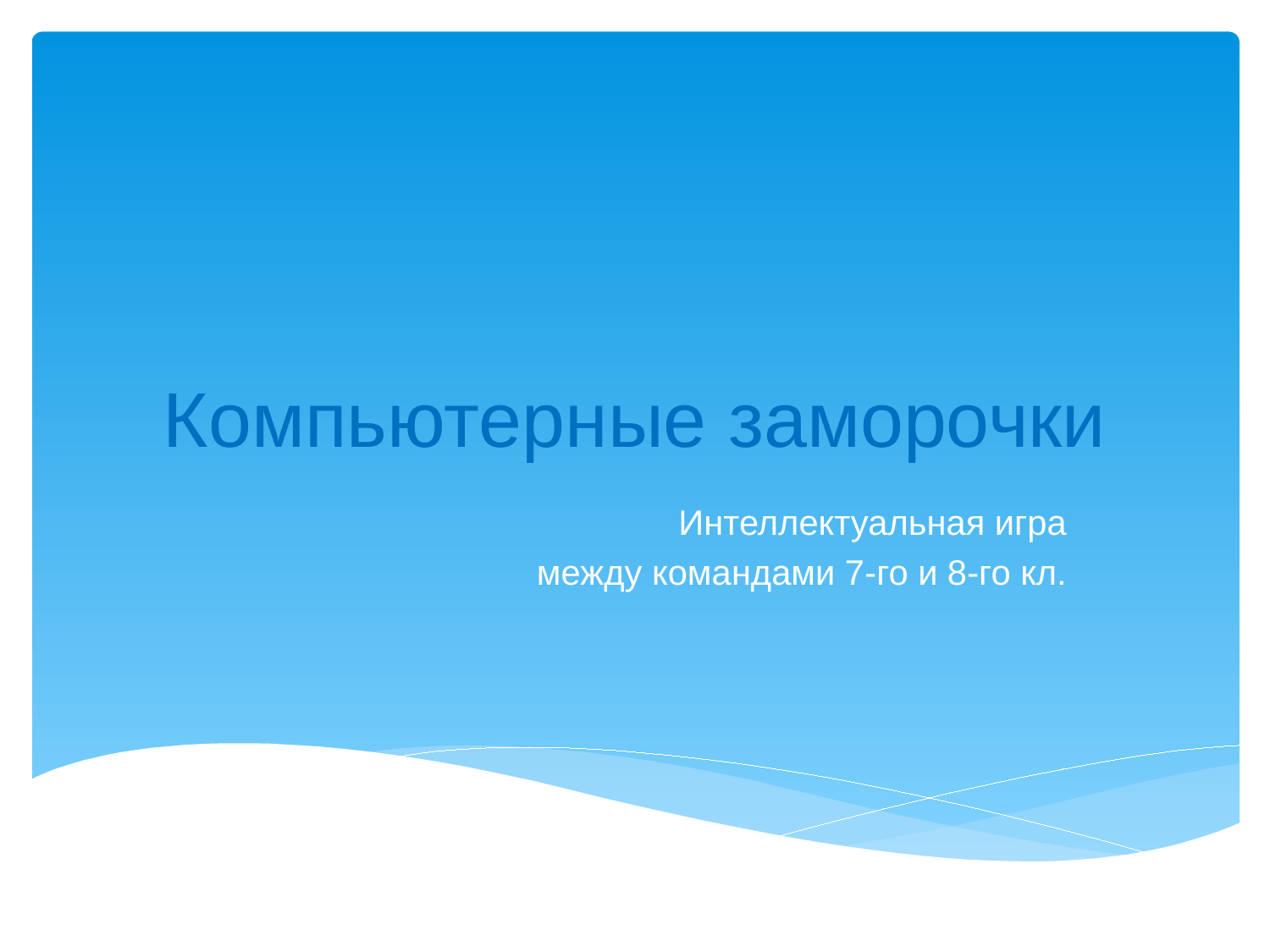

# Компьютерные заморочки
Интеллектуальная игра
между командами 7-го и 8-го кл.